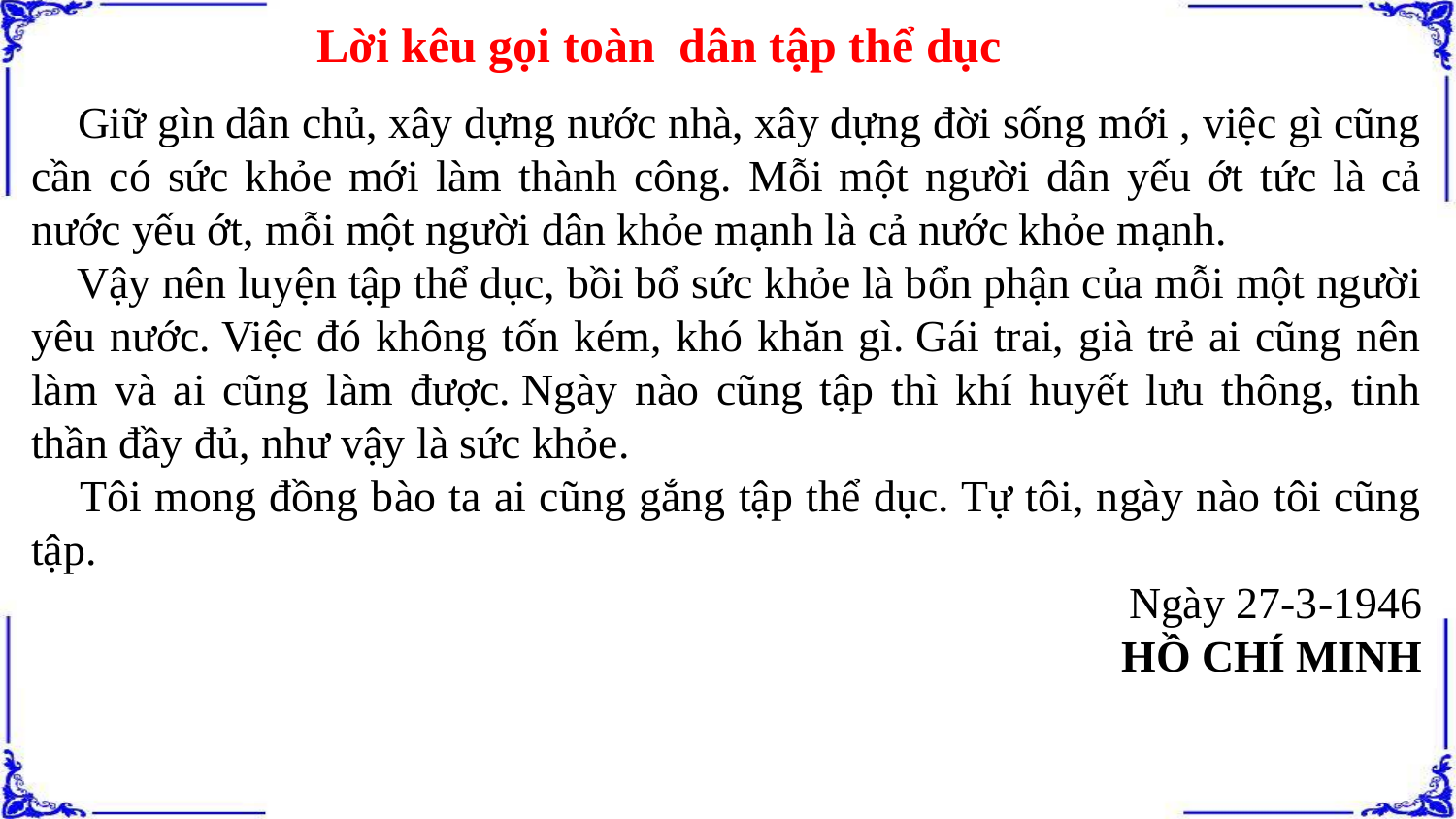

Lời kêu gọi toàn  dân tập thể dục
    Giữ gìn dân chủ, xây dựng nước nhà, xây dựng đời sống mới , việc gì cũng cần có sức khỏe mới làm thành công. Mỗi một người dân yếu ớt tức là cả nước yếu ớt, mỗi một người dân khỏe mạnh là cả nước khỏe mạnh.
    Vậy nên luyện tập thể dục, bồi bổ sức khỏe là bổn phận của mỗi một người yêu nước. Việc đó không tốn kém, khó khăn gì. Gái trai, già trẻ ai cũng nên làm và ai cũng làm được. Ngày nào cũng tập thì khí huyết lưu thông, tinh thần đầy đủ, như vậy là sức khỏe.
    Tôi mong đồng bào ta ai cũng gắng tập thể dục. Tự tôi, ngày nào tôi cũng tập.
Ngày 27-3-1946
HỒ CHÍ MINH